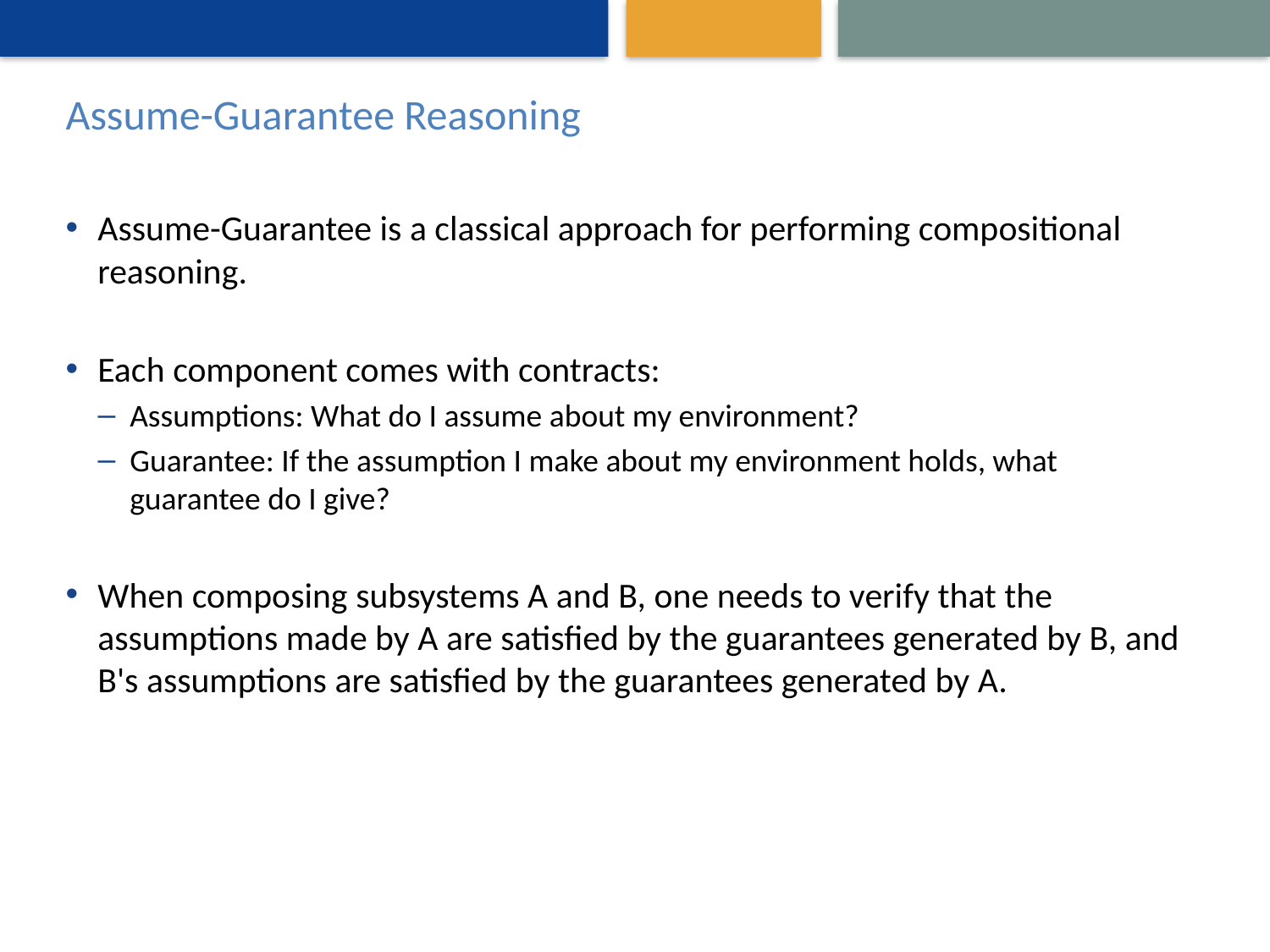

# Assume-Guarantee Reasoning
Assume-Guarantee is a classical approach for performing compositional reasoning.

Each component comes with contracts:
Assumptions: What do I assume about my environment?
Guarantee: If the assumption I make about my environment holds, what guarantee do I give?

When composing subsystems A and B, one needs to verify that the assumptions made by A are satisfied by the guarantees generated by B, and B's assumptions are satisfied by the guarantees generated by A.